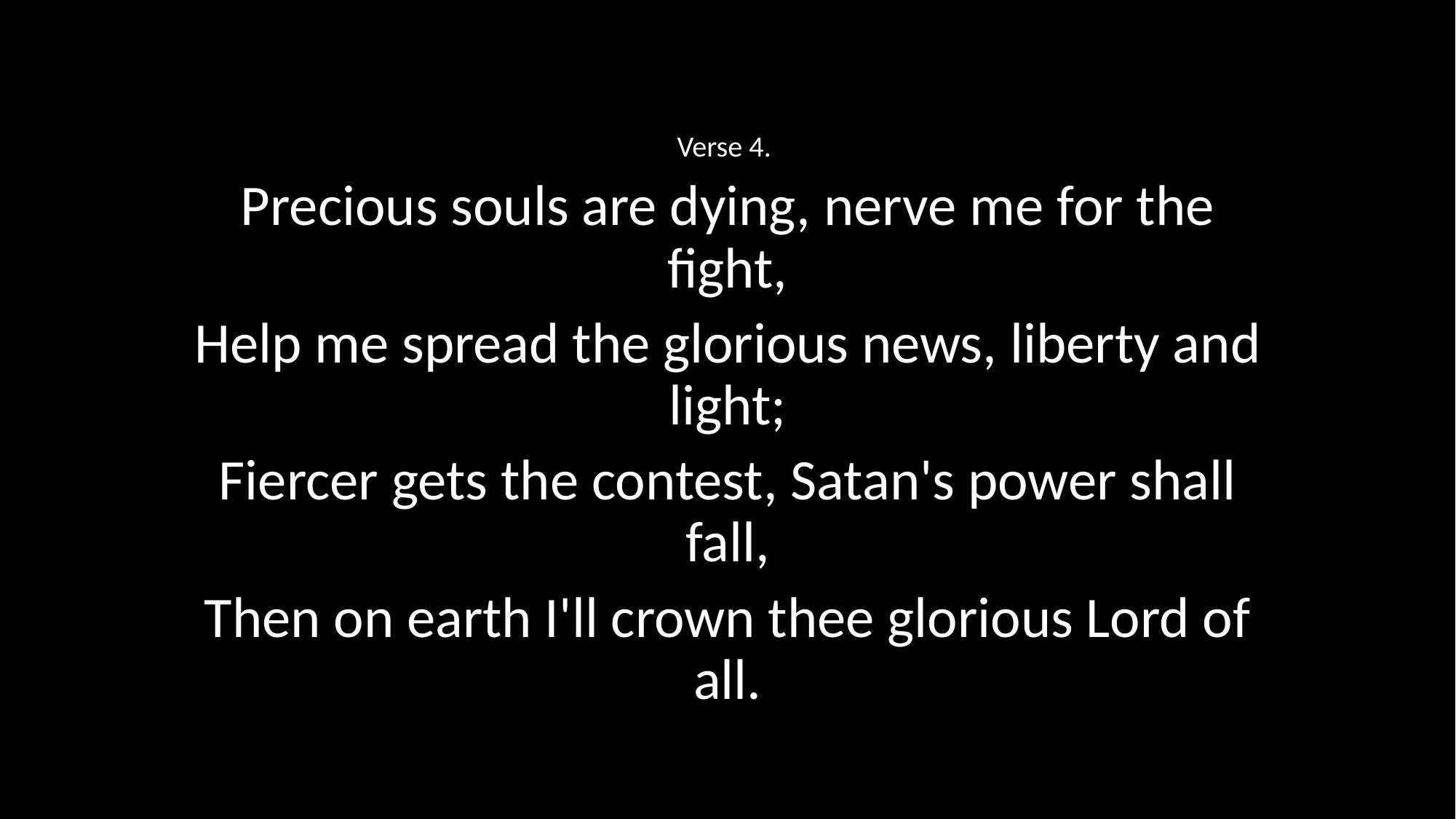

Verse 4.
Precious souls are dying, nerve me for the fight,
Help me spread the glorious news, liberty and light;
Fiercer gets the contest, Satan's power shall fall,
Then on earth I'll crown thee glorious Lord of all.